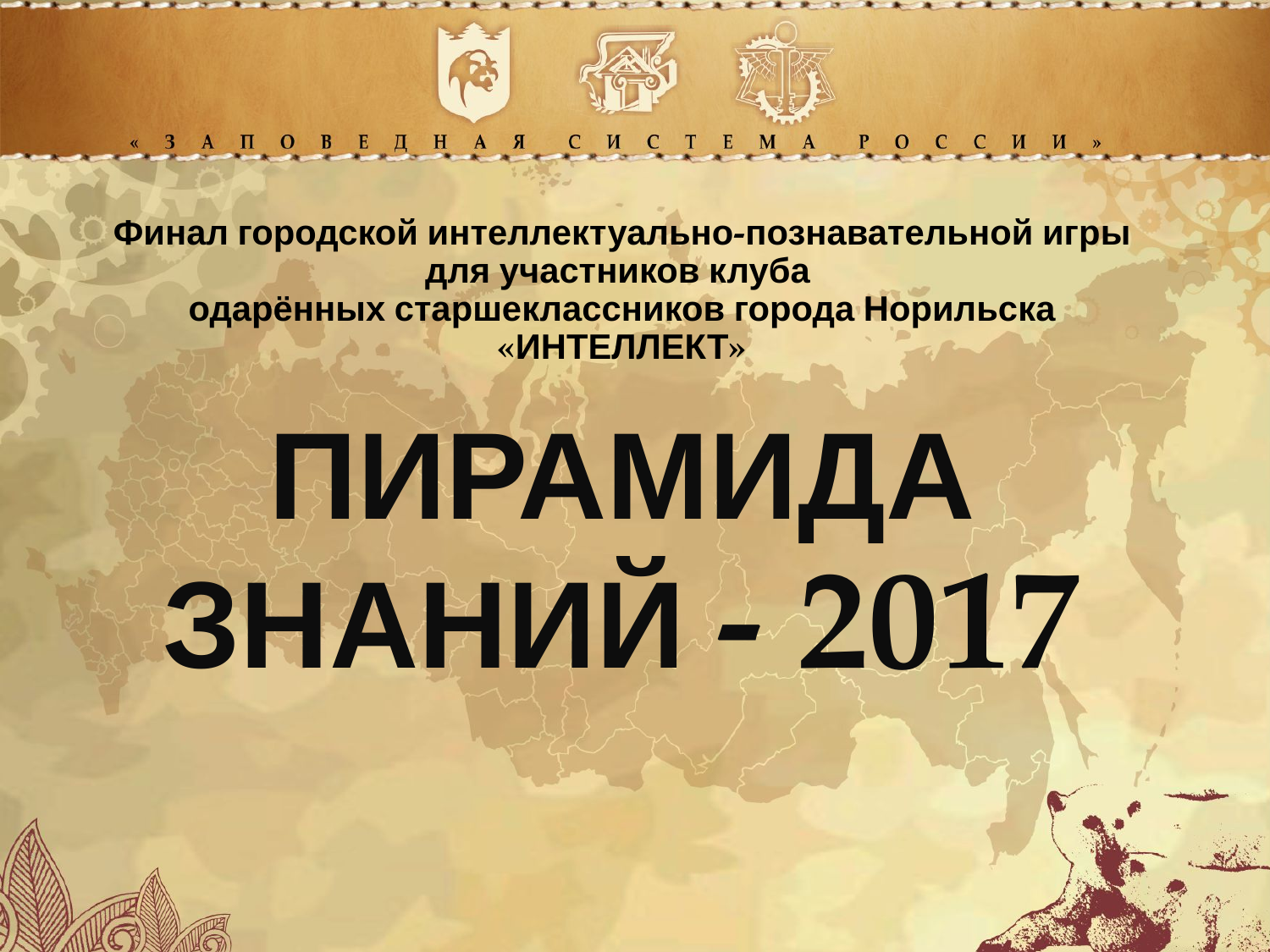

# Финал городской интеллектуально-познавательной игры для участников клуба одарённых старшеклассников города Норильска «ИНТЕЛЛЕКТ»
ПИРАМИДА ЗНАНИЙ - 2017